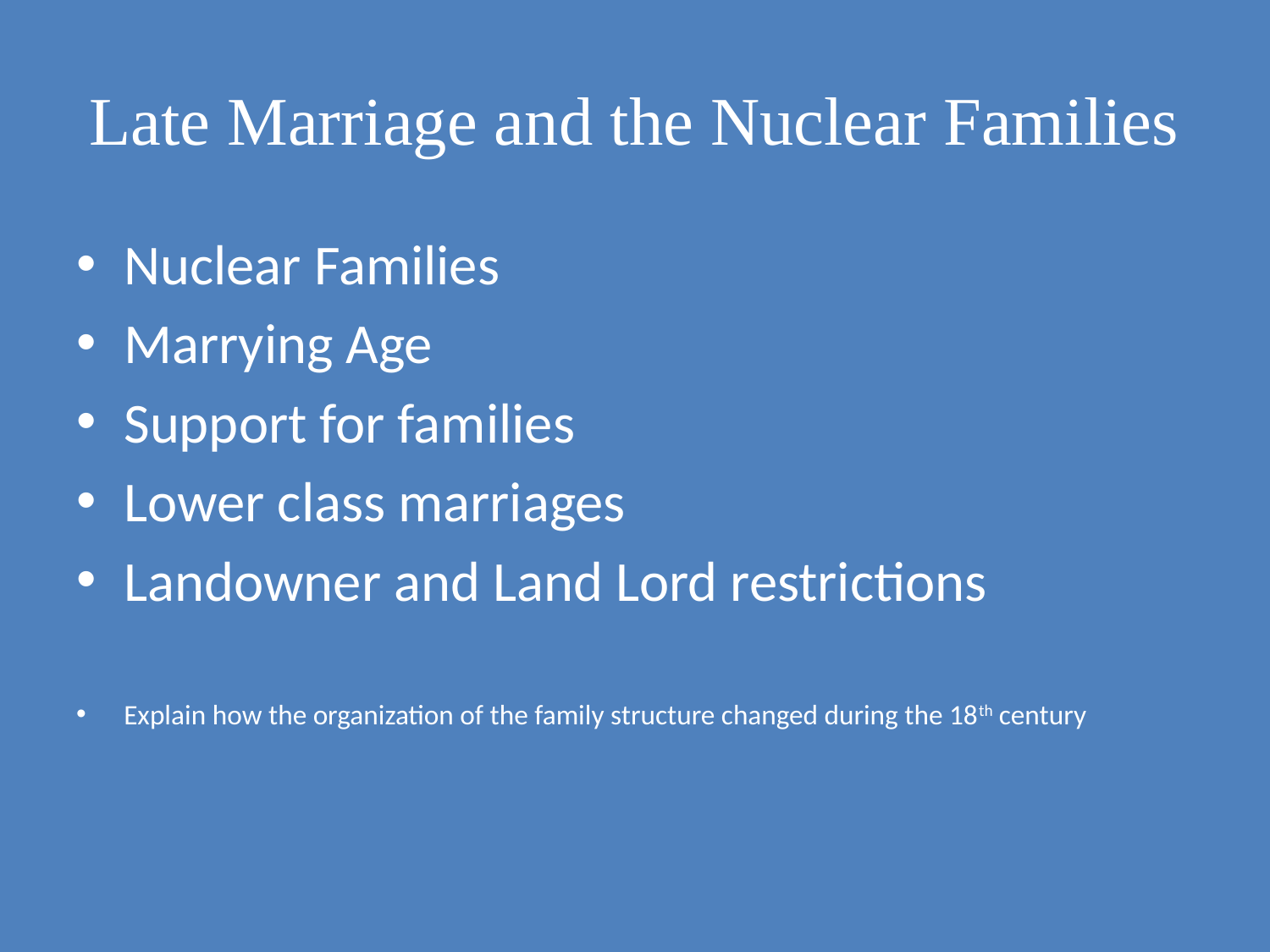

# Late Marriage and the Nuclear Families
Nuclear Families
Marrying Age
Support for families
Lower class marriages
Landowner and Land Lord restrictions

Explain how the organization of the family structure changed during the 18th century